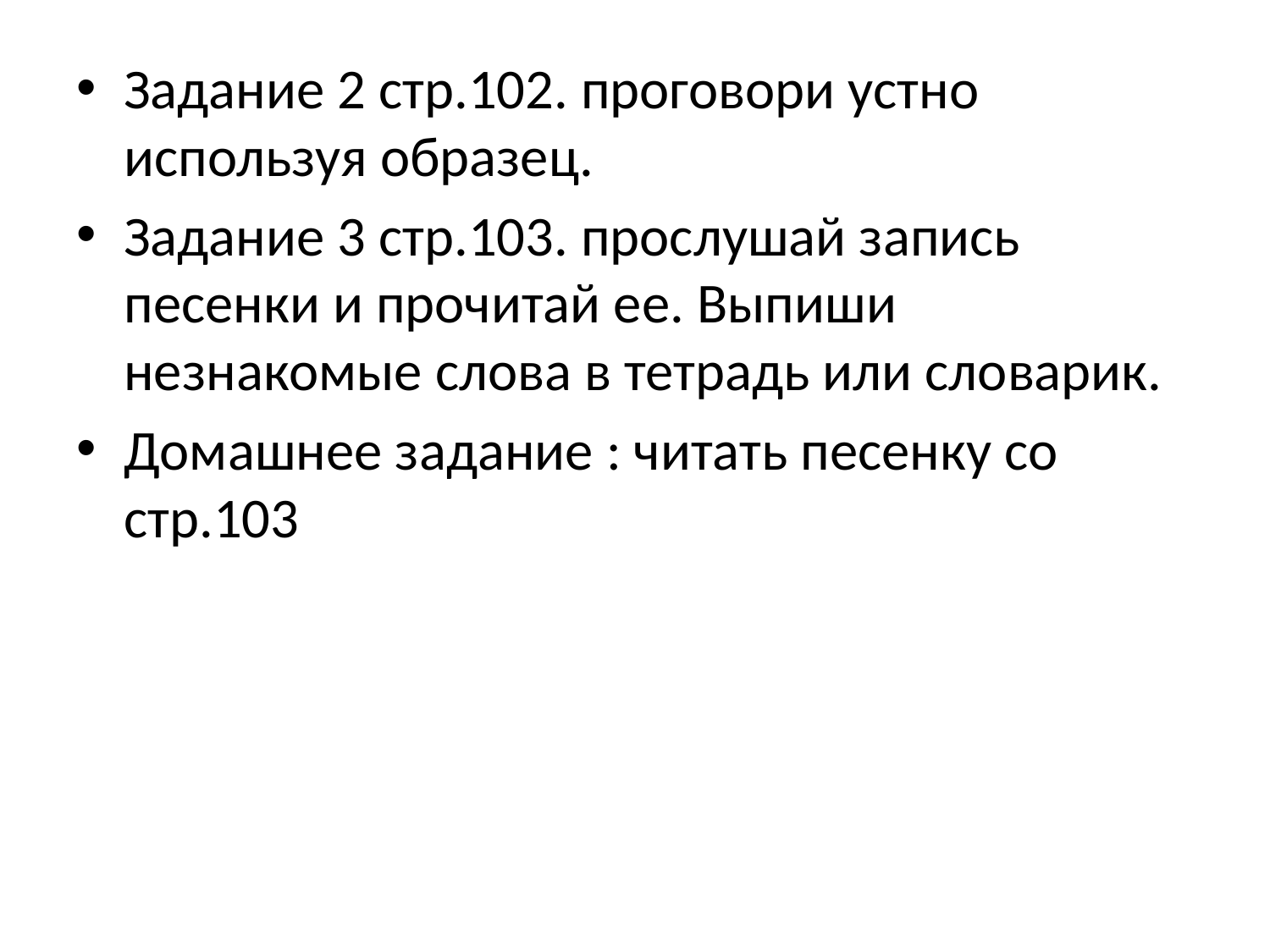

Задание 2 стр.102. проговори устно используя образец.
Задание 3 стр.103. прослушай запись песенки и прочитай ее. Выпиши незнакомые слова в тетрадь или словарик.
Домашнее задание : читать песенку со стр.103